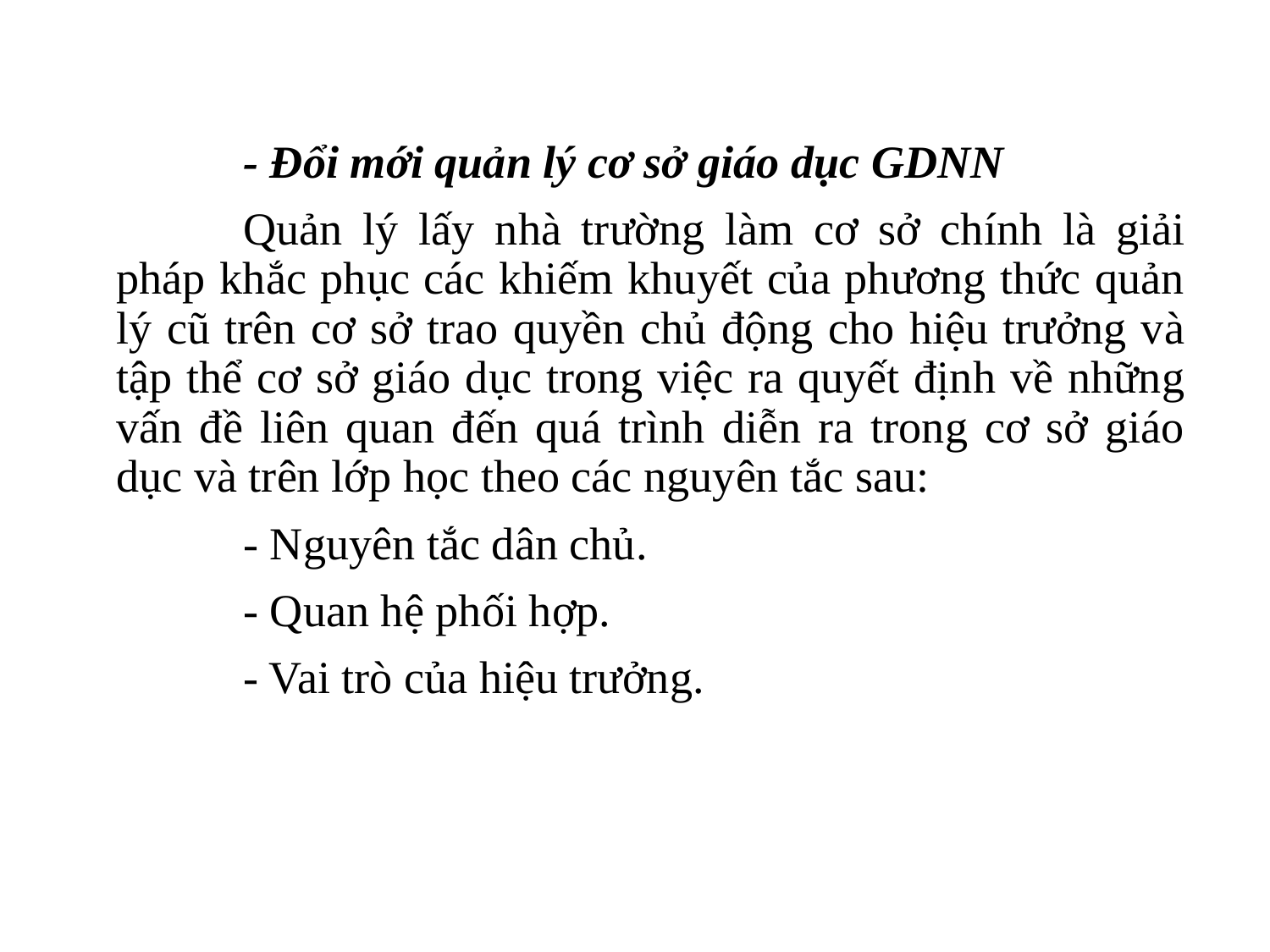

- Đổi mới quản lý cơ sở giáo dục GDNN
	Quản lý lấy nhà trường làm cơ sở chính là giải pháp khắc phục các khiếm khuyết của phương thức quản lý cũ trên cơ sở trao quyền chủ động cho hiệu trưởng và tập thể cơ sở giáo dục trong việc ra quyết định về những vấn đề liên quan đến quá trình diễn ra trong cơ sở giáo dục và trên lớp học theo các nguyên tắc sau:
 	- Nguyên tắc dân chủ.
	- Quan hệ phối hợp.
	- Vai trò của hiệu trưởng.